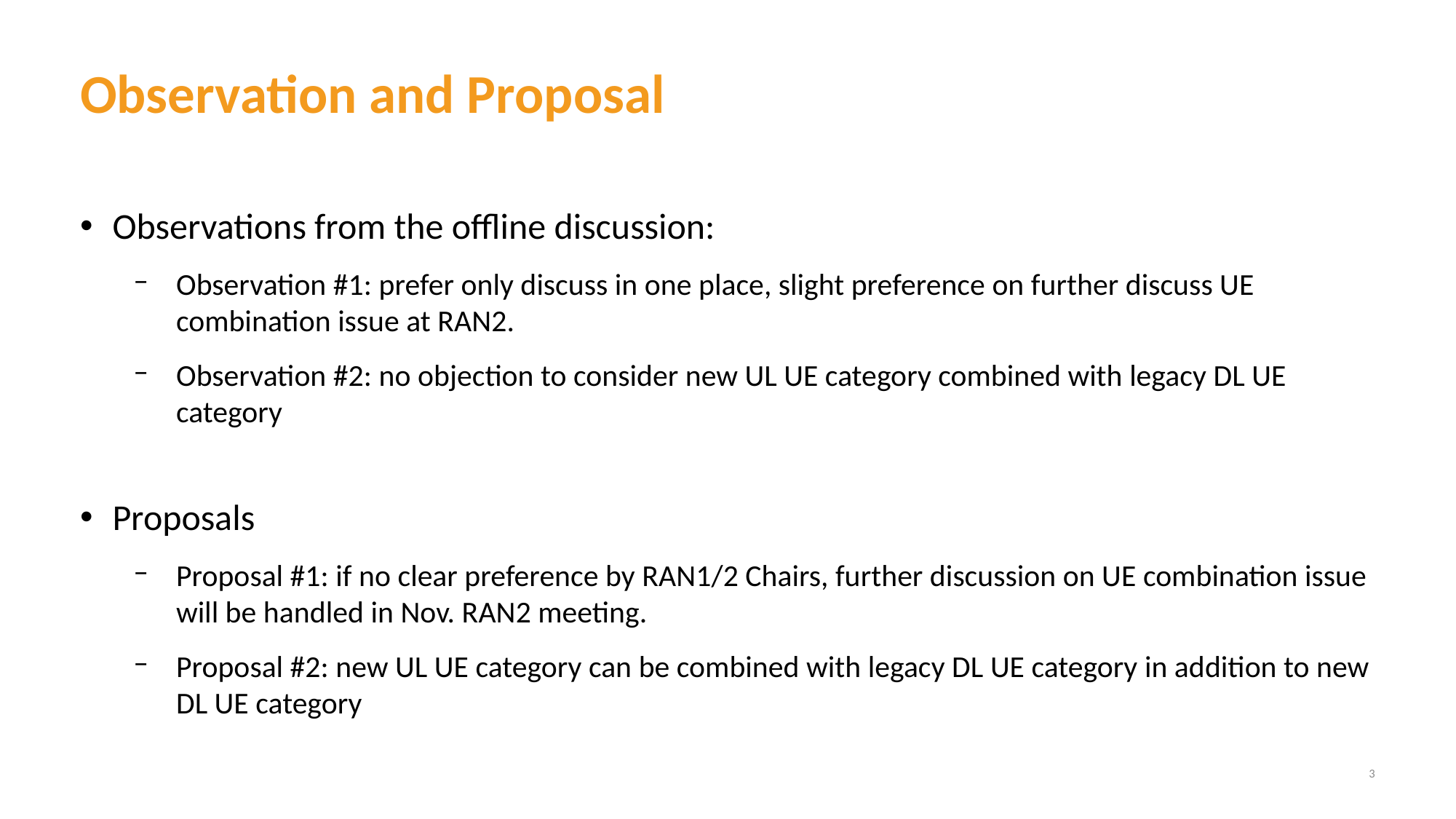

# Observation and Proposal
Observations from the offline discussion:
Observation #1: prefer only discuss in one place, slight preference on further discuss UE combination issue at RAN2.
Observation #2: no objection to consider new UL UE category combined with legacy DL UE category

Proposals
Proposal #1: if no clear preference by RAN1/2 Chairs, further discussion on UE combination issue will be handled in Nov. RAN2 meeting.
Proposal #2: new UL UE category can be combined with legacy DL UE category in addition to new DL UE category
3